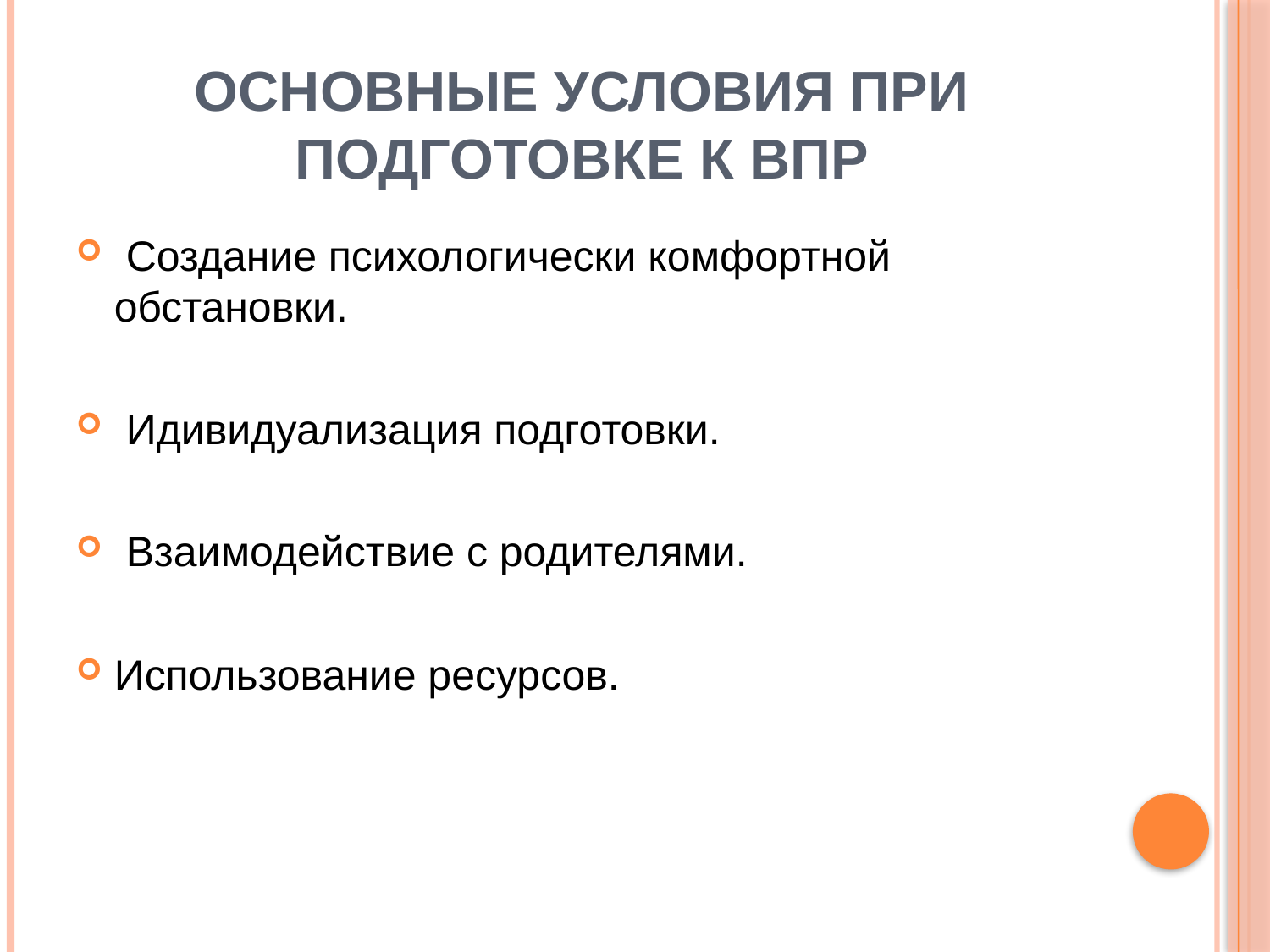

# Основные условия при подготовке к ВПР
 Создание психологически комфортной обстановки.

 Идивидуализация подготовки.

 Взаимодействие с родителями.

Использование ресурсов.